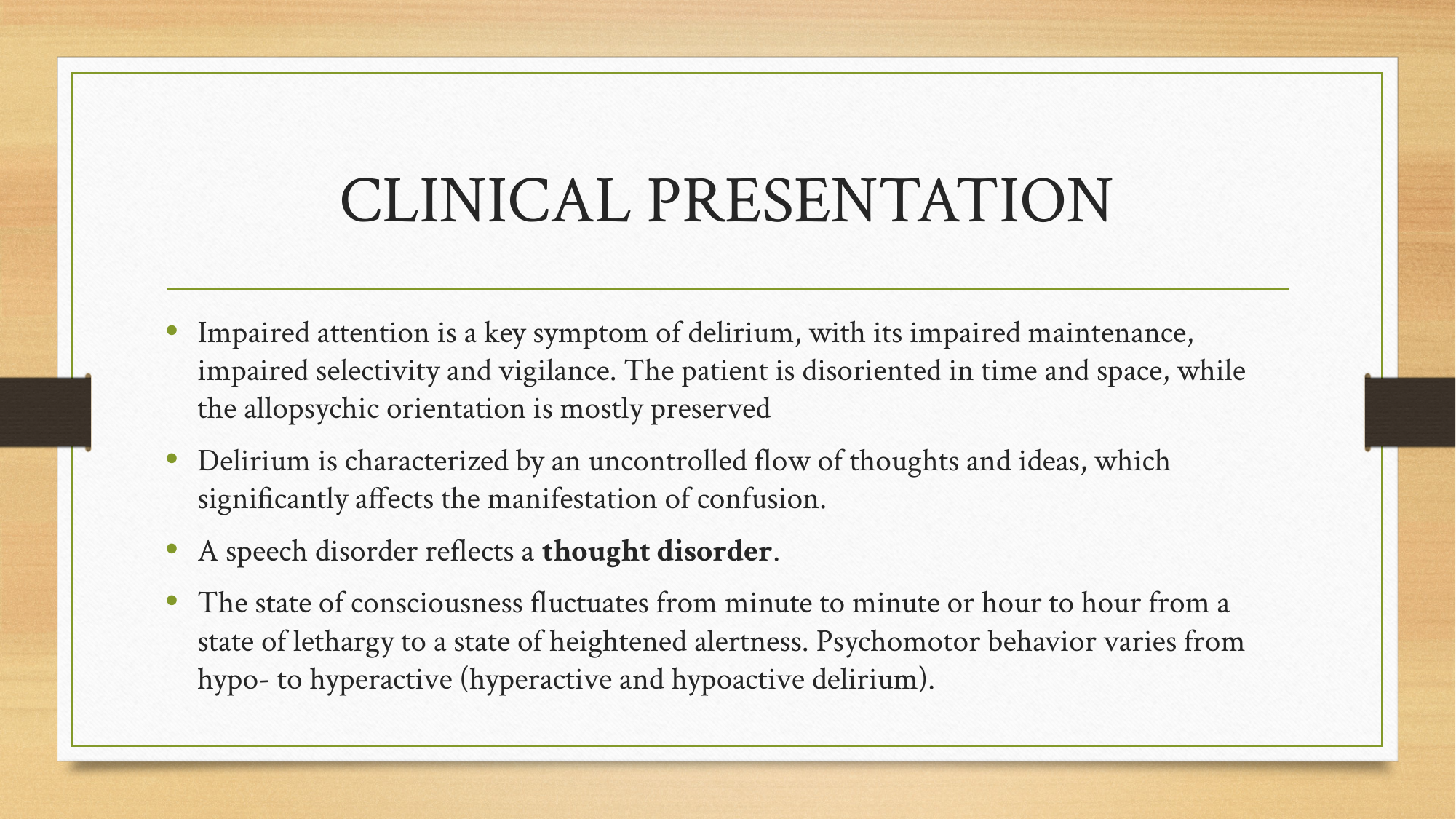

# CLINICAL PRESENTATION
Impaired attention is a key symptom of delirium, with its impaired maintenance, impaired selectivity and vigilance. The patient is disoriented in time and space, while the allopsychic orientation is mostly preserved
Delirium is characterized by an uncontrolled flow of thoughts and ideas, which significantly affects the manifestation of confusion.
A speech disorder reflects a thought disorder.
The state of consciousness fluctuates from minute to minute or hour to hour from a state of lethargy to a state of heightened alertness. Psychomotor behavior varies from hypo- to hyperactive (hyperactive and hypoactive delirium).